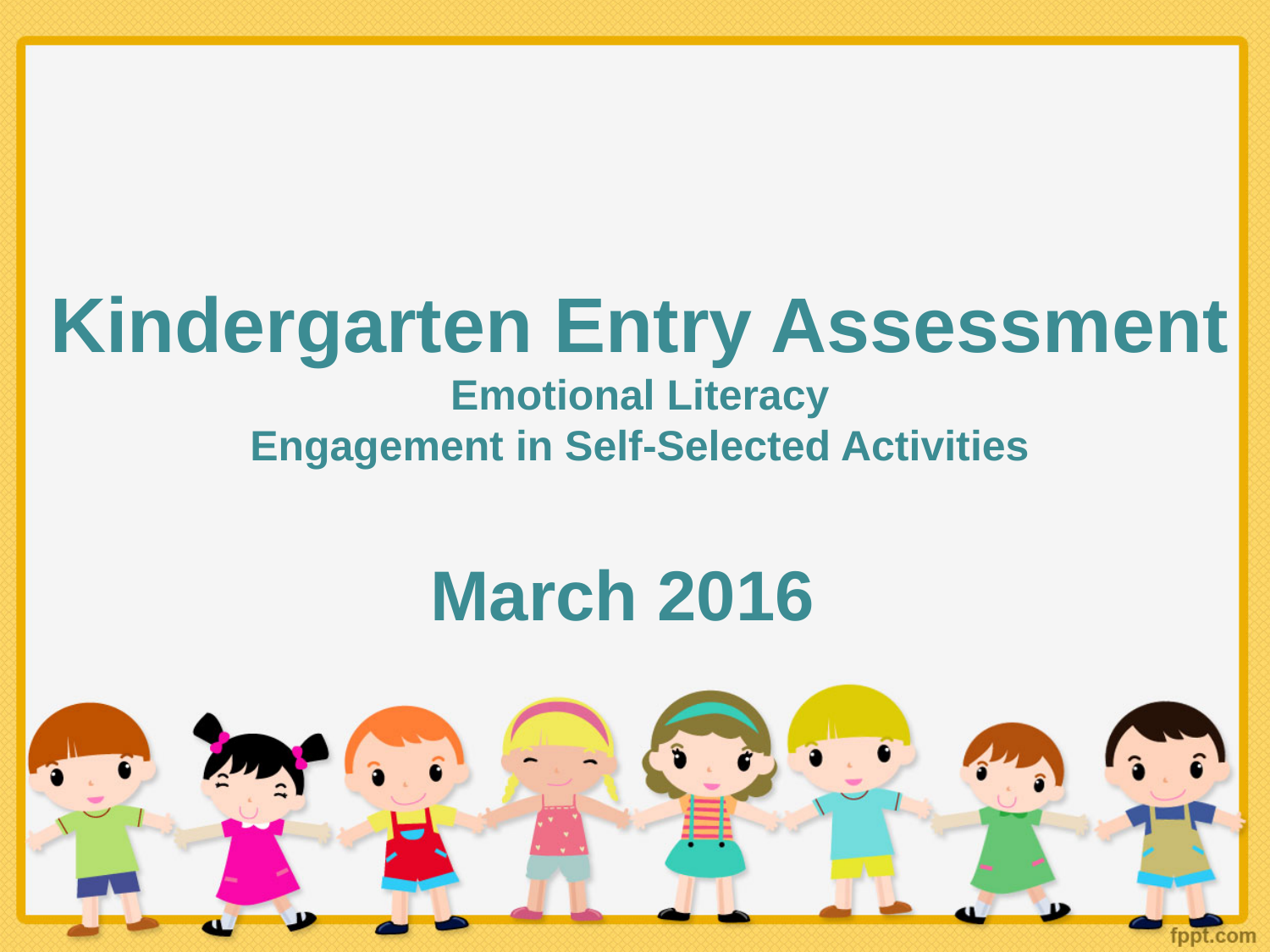

# Kindergarten Entry Assessment Emotional Literacy Engagement in Self-Selected Activities
March 2016